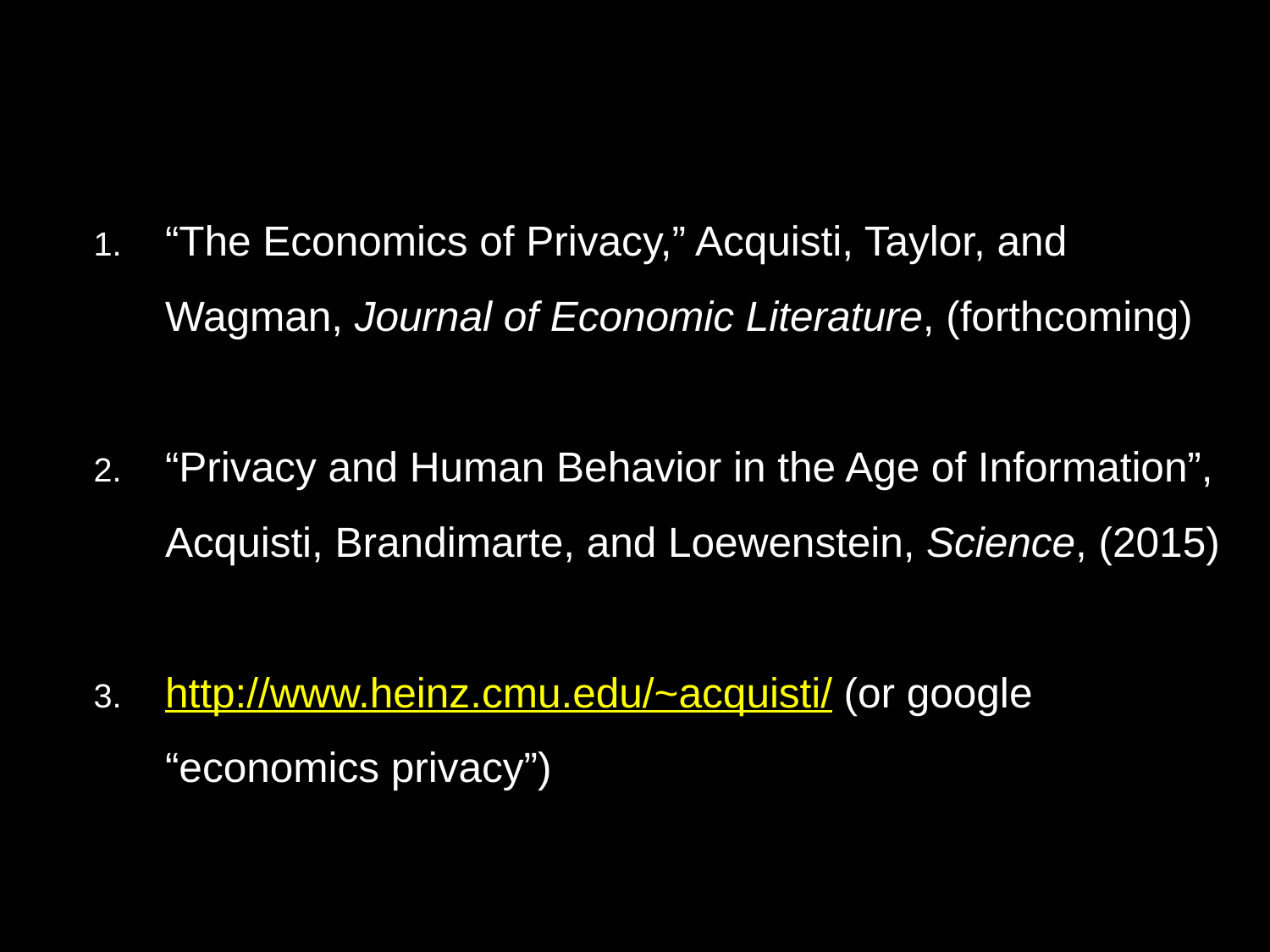

“The Economics of Privacy,” Acquisti, Taylor, and Wagman, Journal of Economic Literature, (forthcoming)

“Privacy and Human Behavior in the Age of Information”, Acquisti, Brandimarte, and Loewenstein, Science, (2015)

http://www.heinz.cmu.edu/~acquisti/ (or google “economics privacy”)